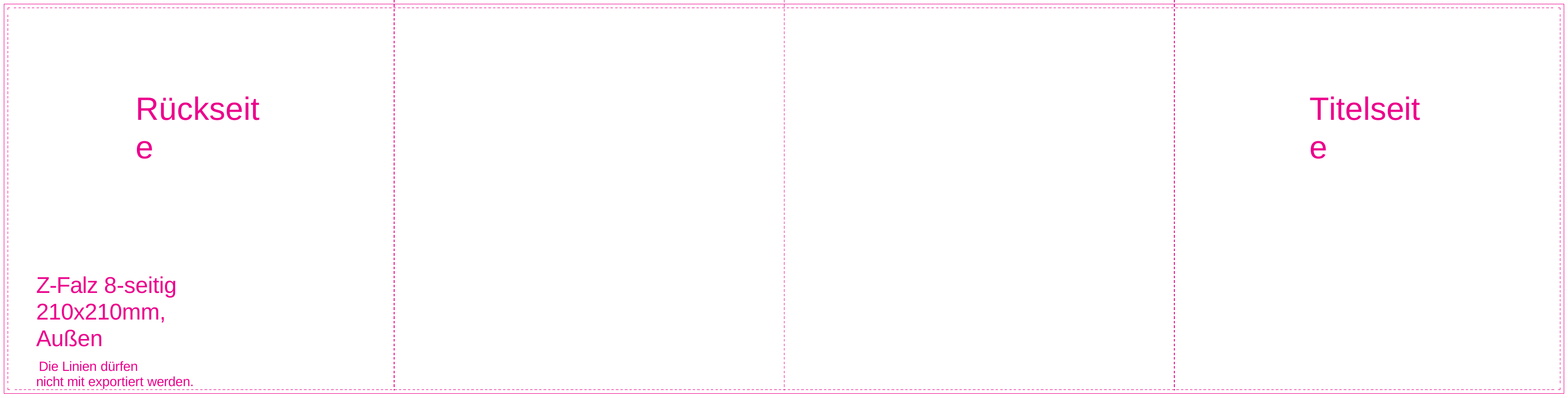

# Rückseite
Titelseite
Z-Falz 8-seitig  210x210mm, Außen
Die Linien dürfen
nicht mit exportiert werden.